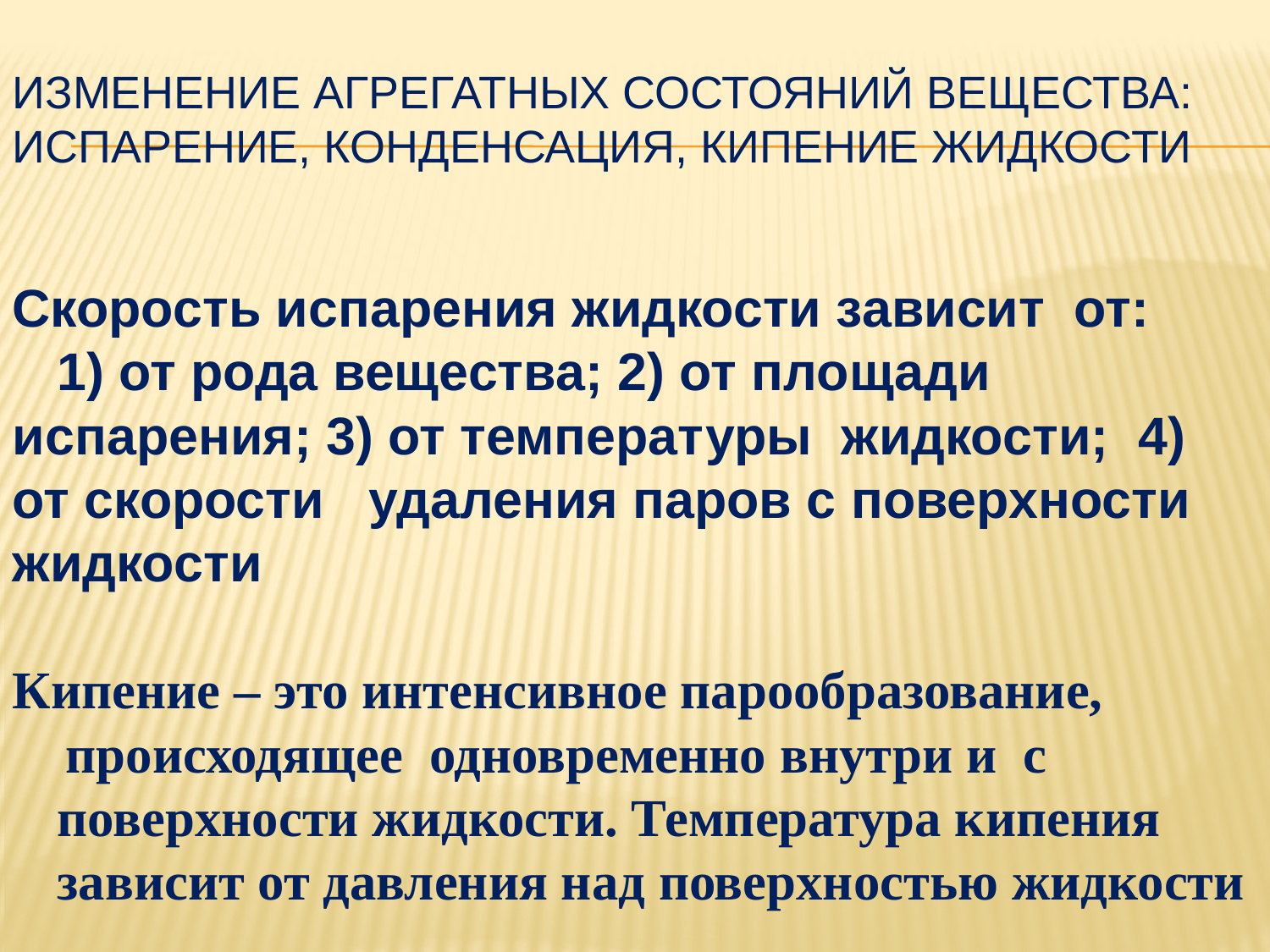

# Изменение агрегатных состояний вещества: испарение, конденсация, кипение жидкости
Скорость испарения жидкости зависит  от:
   1) от рода вещества; 2) от площади испарения; 3) от температуры  жидкости;  4) от скорости   удаления паров с поверхности жидкости

Кипение – это интенсивное парообразование,
    происходящее  одновременно внутри и  с поверхности жидкости. Температура кипения зависит от давления над поверхностью жидкости